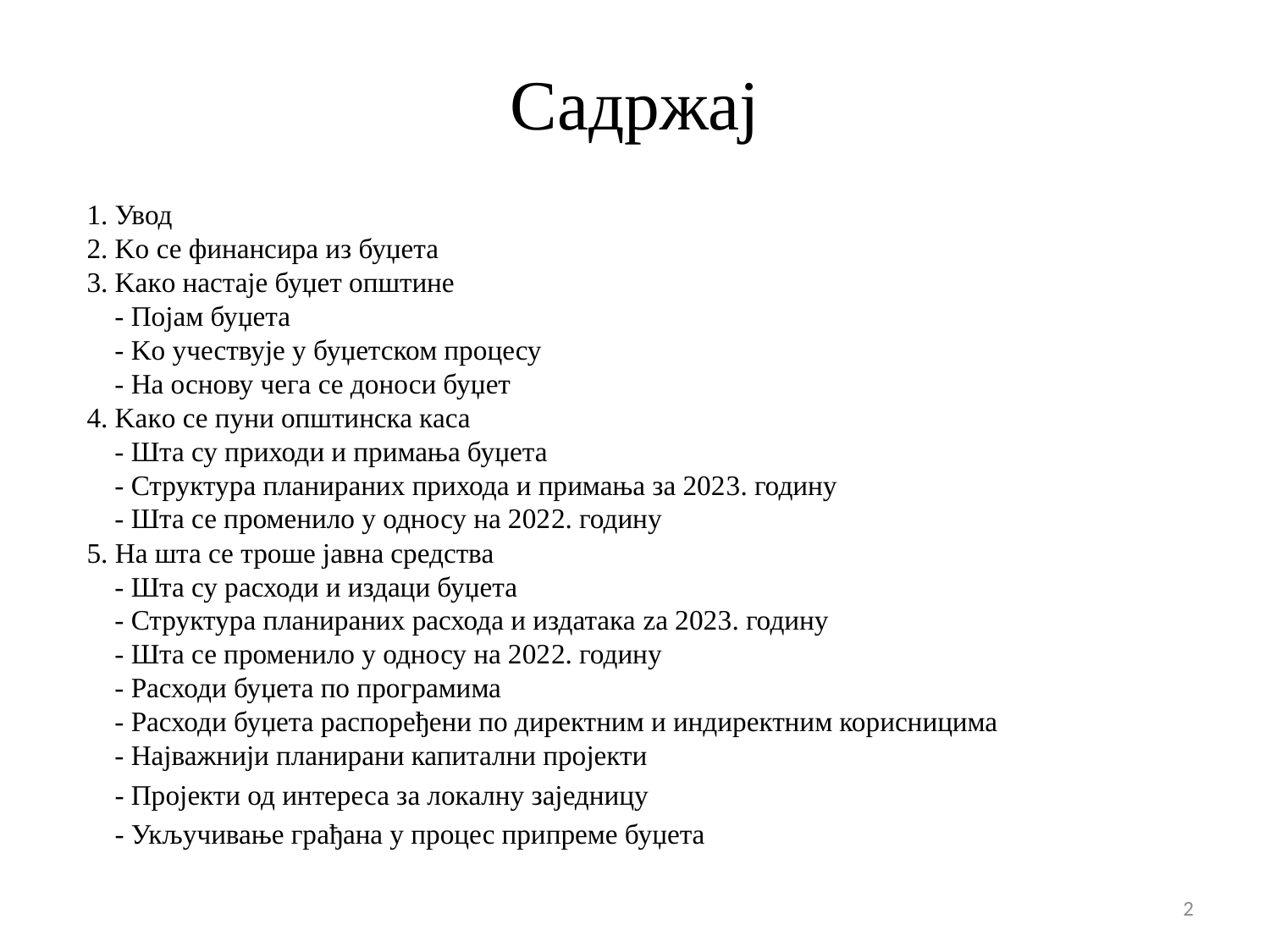

# Садржај
1. Увод
2. Ko се финансира из буџета
3. Kaкo настаје буџет општине
    - Појам буџета
    - Ko учествује у буџетском процесу
    - На основу чега се доноси буџет
4. Kaкo се пуни општинска каса
    - Шта су приходи и примања буџета
    - Структура планираних прихода и примања за 2023. годину
    - Шта се променило у односу на 2022. годину
5. На шта се троше јавна средства
    - Шта су расходи и издаци буџета
    - Структура планираних расхода и издатака za 2023. годину
    - Шта се променило у односу на 2022. годину
    - Расходи буџета по програмима
    - Расходи буџета распоређени по директним и индиректним корисницима
    - Најважнији планирани капитални пројекти
    - Пројекти од интереса за локалну заједницу
    - Укључивање грађана у процес припреме буџета
2